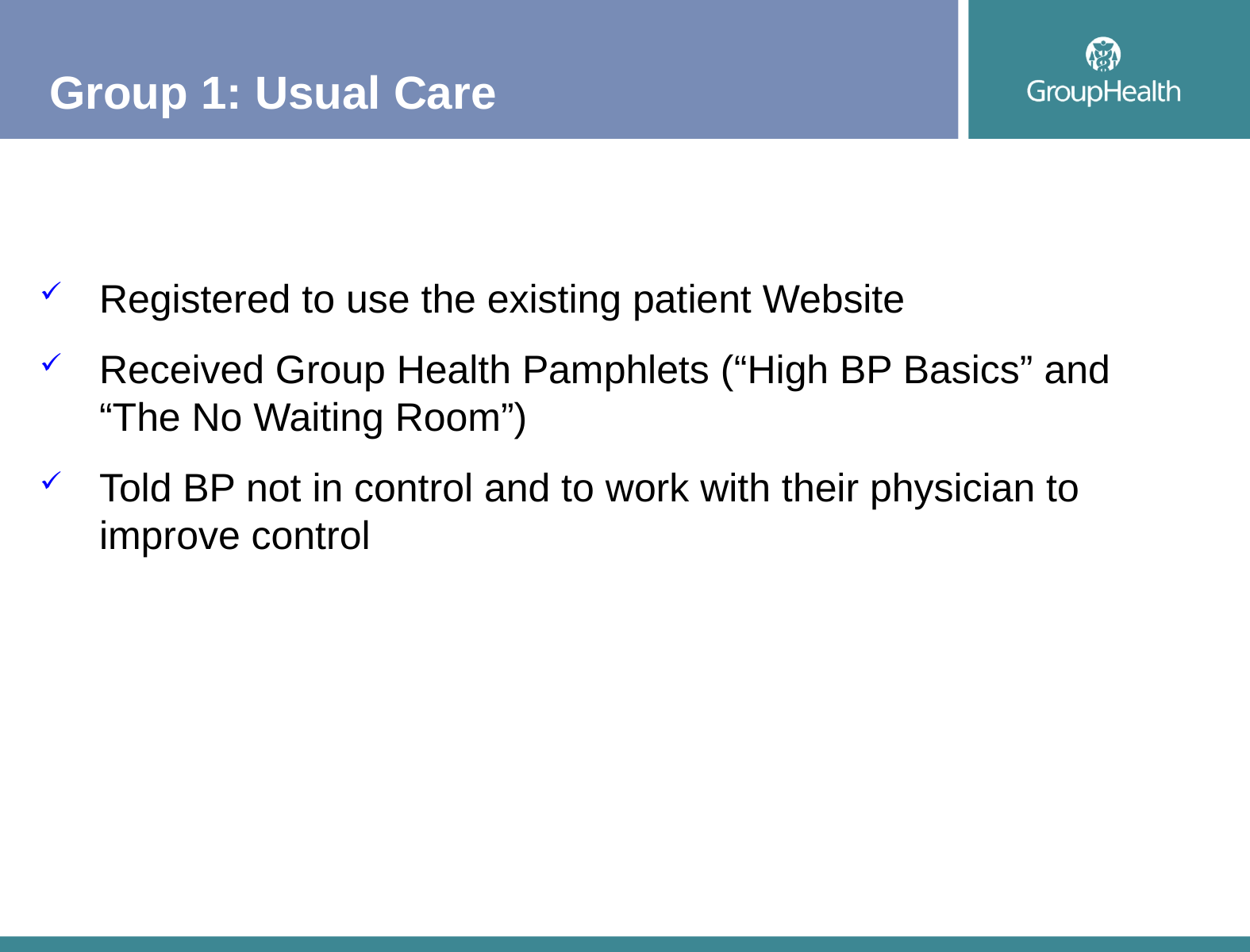

# Group 1: Usual Care

Registered to use the existing patient Website
Received Group Health Pamphlets (“High BP Basics” and  “The No Waiting Room”)
Told BP not in control and to work with their physician to improve control